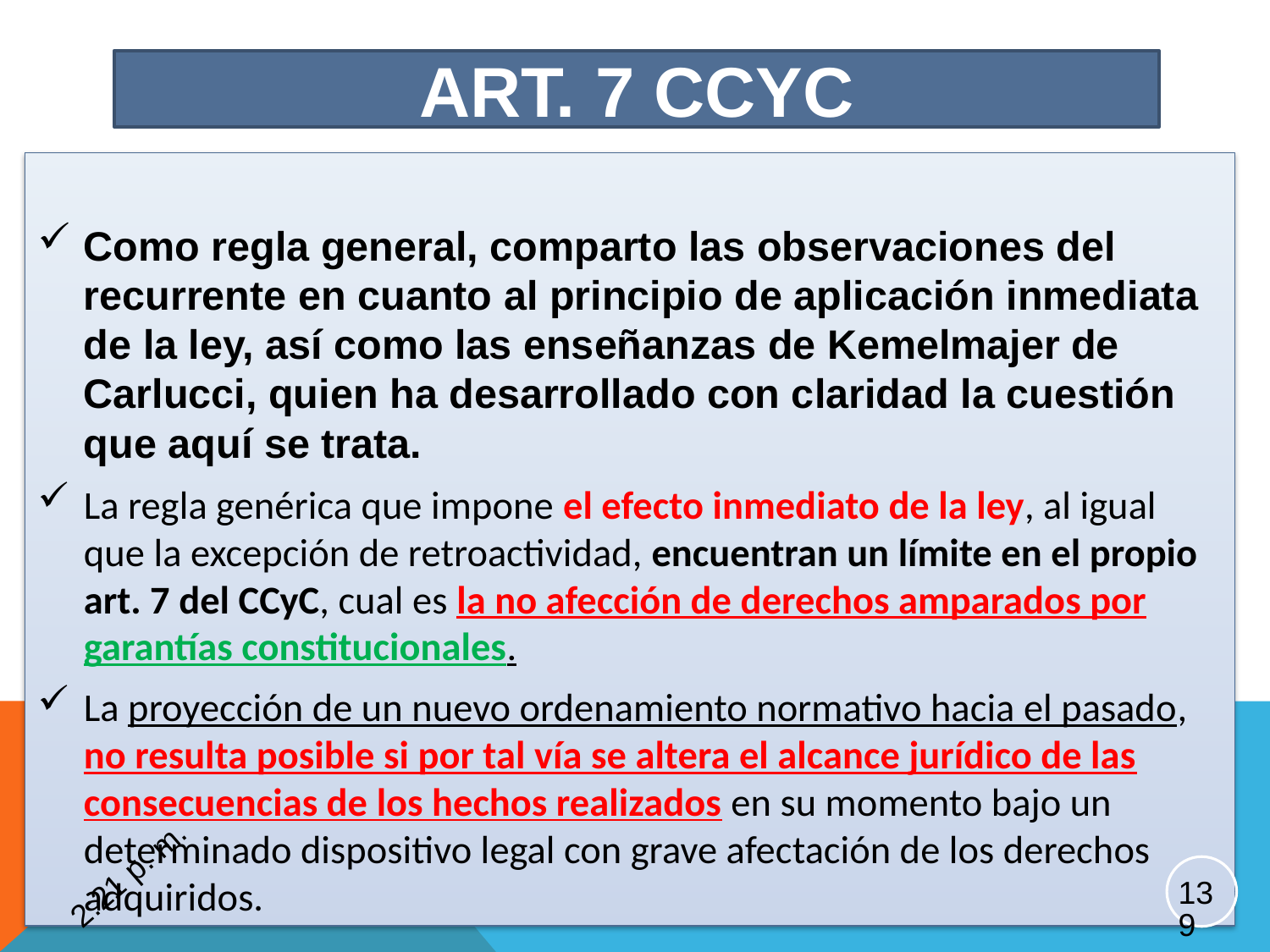

# Art. 7 CCyC

Como regla general, comparto las observaciones del recurrente en cuanto al principio de aplicación inmediata de la ley, así como las enseñanzas de Kemelmajer de Carlucci, quien ha desarrollado con claridad la cuestión que aquí se trata.
La regla genérica que impone el efecto inmediato de la ley, al igual que la excepción de retroactividad, encuentran un límite en el propio art. 7 del CCyC, cual es la no afección de derechos amparados por garantías constitucionales.
La proyección de un nuevo ordenamiento normativo hacia el pasado, no resulta posible si por tal vía se altera el alcance jurídico de las consecuencias de los hechos realizados en su momento bajo un determinado dispositivo legal con grave afectación de los derechos adquiridos.

2:21 p. m.
139